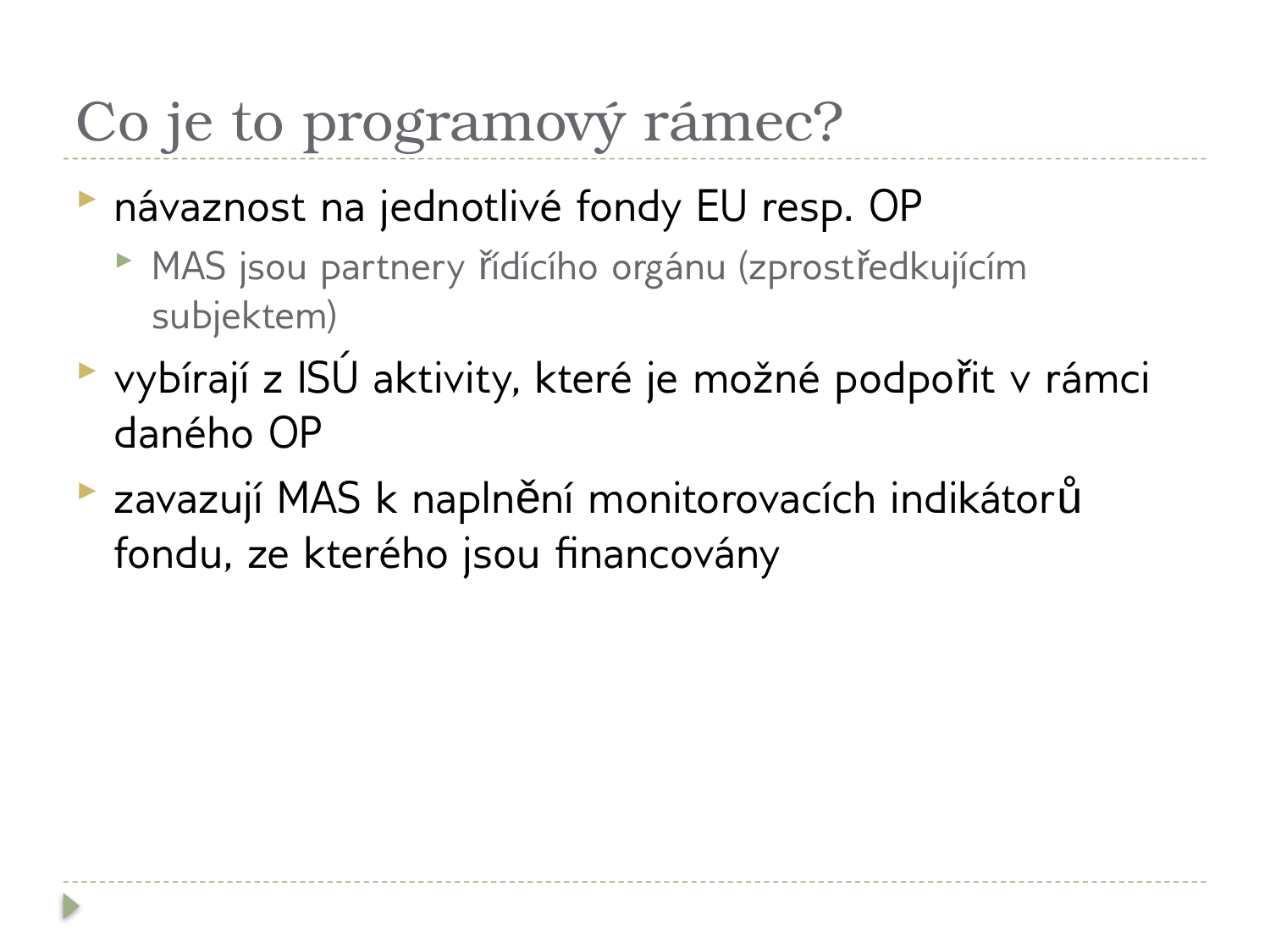

# Co je to programový rámec?
návaznost na jednotlivé fondy EU resp. OP
MAS jsou partnery řídícího orgánu (zprostředkujícím subjektem)
vybírají z ISÚ aktivity, které je možné podpořit v rámci daného OP
zavazují MAS k naplnění monitorovacích indikátorů fondu, ze kterého jsou financovány